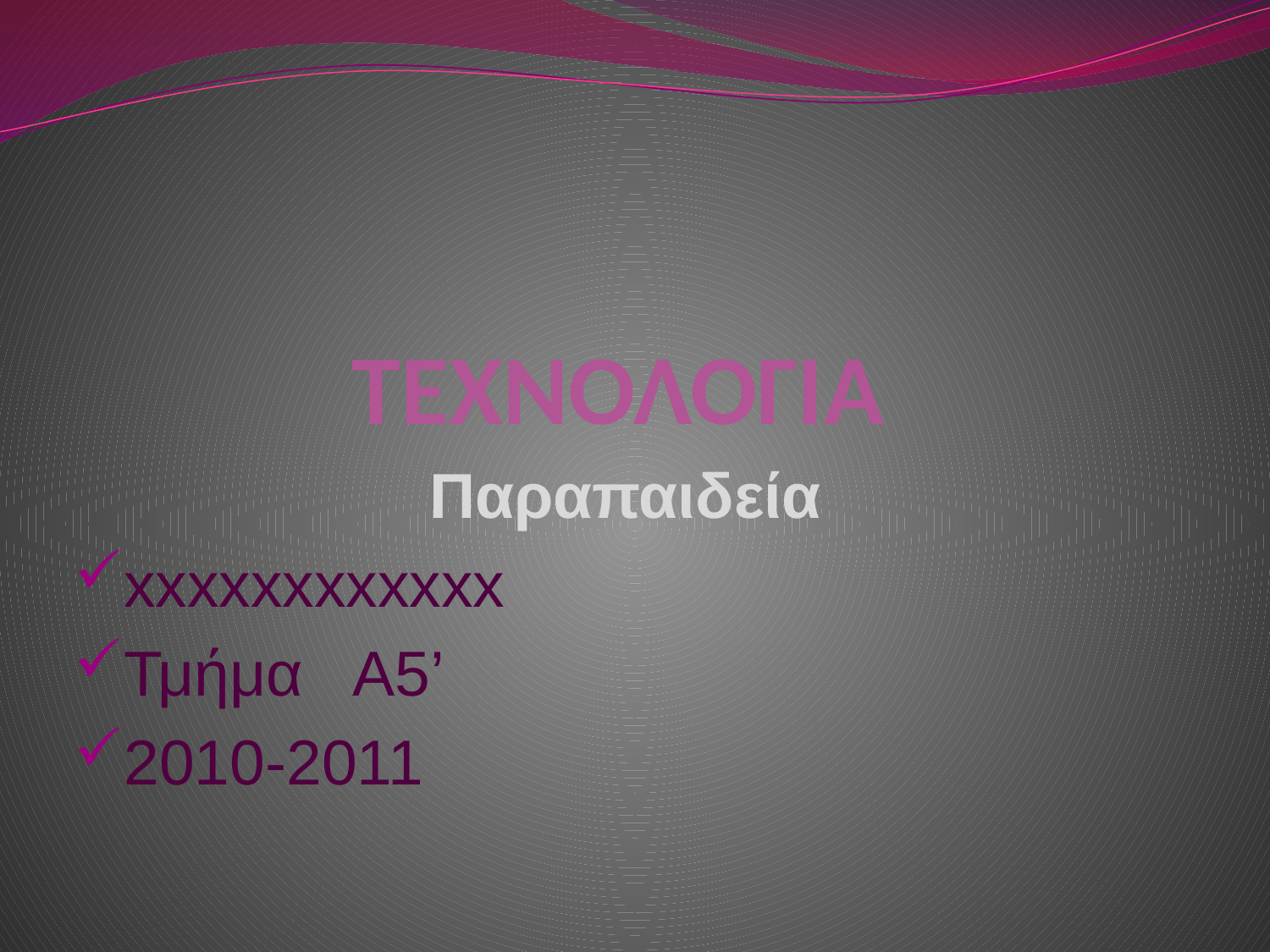

# ΤΕΧΝΟΛΟΓΙΑ
Παραπαιδεία
xxxxxxxxxxxx
Τμήμα   Α5’
2010-2011